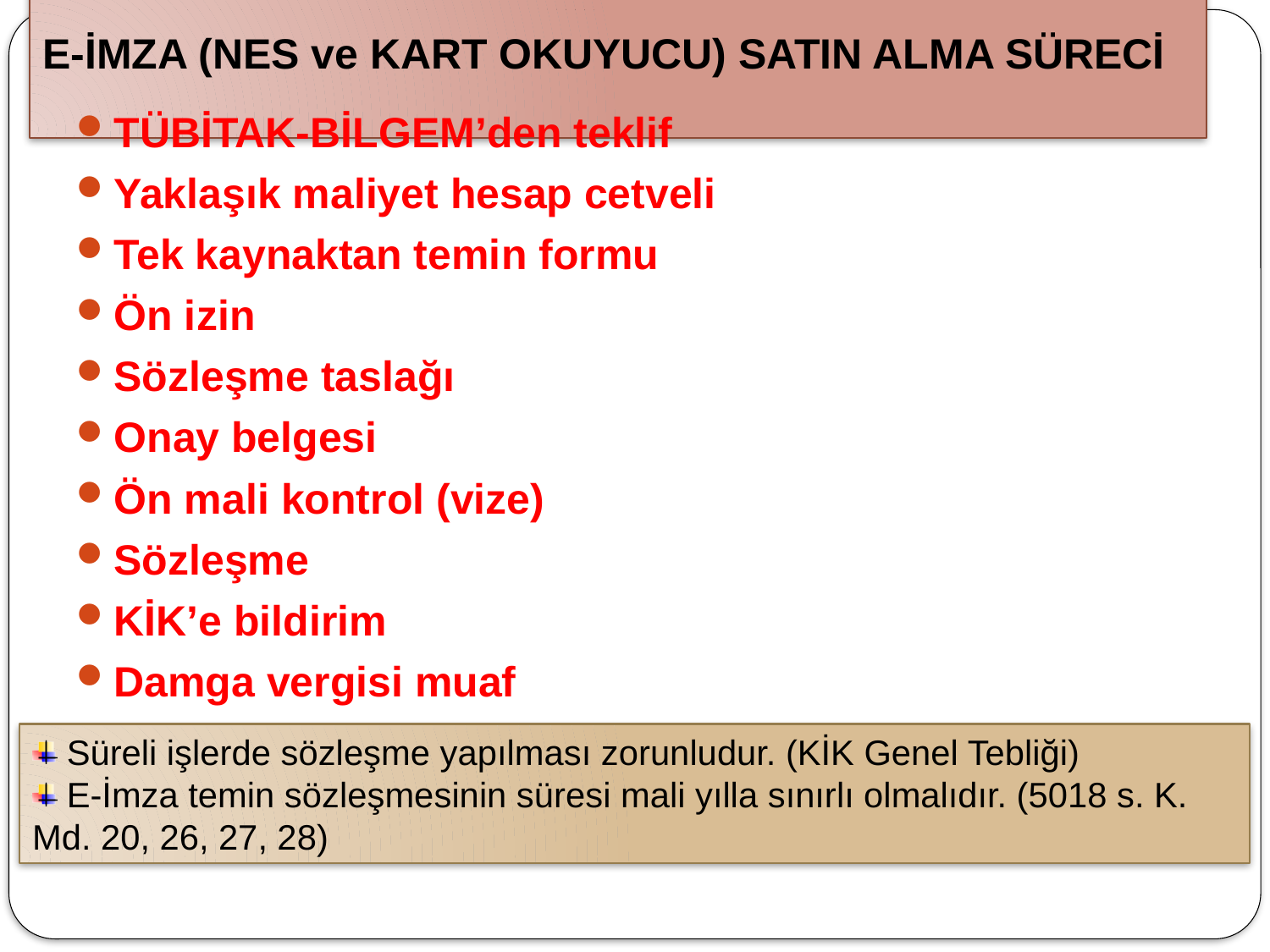

# E-İMZA (NES ve KART OKUYUCU) SATIN ALMA SÜRECİ
TÜBİTAK-BİLGEM’den teklif
Yaklaşık maliyet hesap cetveli
Tek kaynaktan temin formu
Ön izin
Sözleşme taslağı
Onay belgesi
Ön mali kontrol (vize)
Sözleşme
KİK’e bildirim
Damga vergisi muaf
 Süreli işlerde sözleşme yapılması zorunludur. (KİK Genel Tebliği)
 E-İmza temin sözleşmesinin süresi mali yılla sınırlı olmalıdır. (5018 s. K. Md. 20, 26, 27, 28)